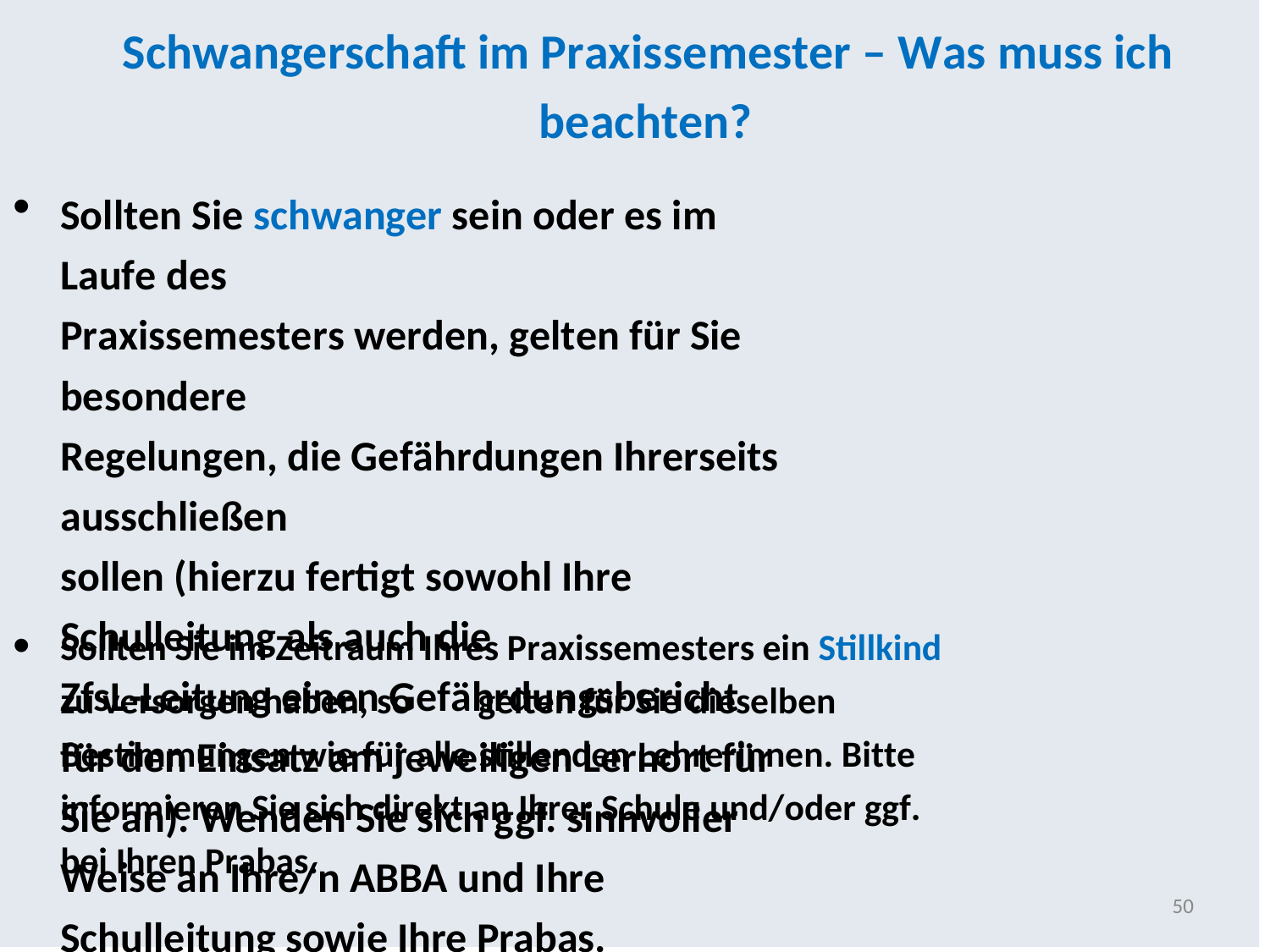

Schwangerschaft im Praxissemester – Was muss ich
beachten?
Sollten Sie schwanger sein oder es im Laufe des
Praxissemesters werden, gelten für Sie besondere
Regelungen, die Gefährdungen Ihrerseits ausschließen
sollen (hierzu fertigt sowohl Ihre Schulleitung als auch die
ZfsL-Leitung einen Gefährdungsbericht für den Einsatz am jeweiligen Lernort für Sie an). Wenden Sie sich ggf. sinnvoller Weise an Ihre/n ABBA und Ihre Schulleitung sowie Ihre Prabas.
•

•
Sollten Sie im Zeitraum Ihres Praxissemesters ein Stillkind
zu versorgen haben, so
gelten für Sie dieselben
Bestimmungen wie für alle stillenden Lehrerinnen. Bitte
informieren Sie sich direkt an Ihrer Schule und/oder ggf.
bei Ihren Prabas.
50